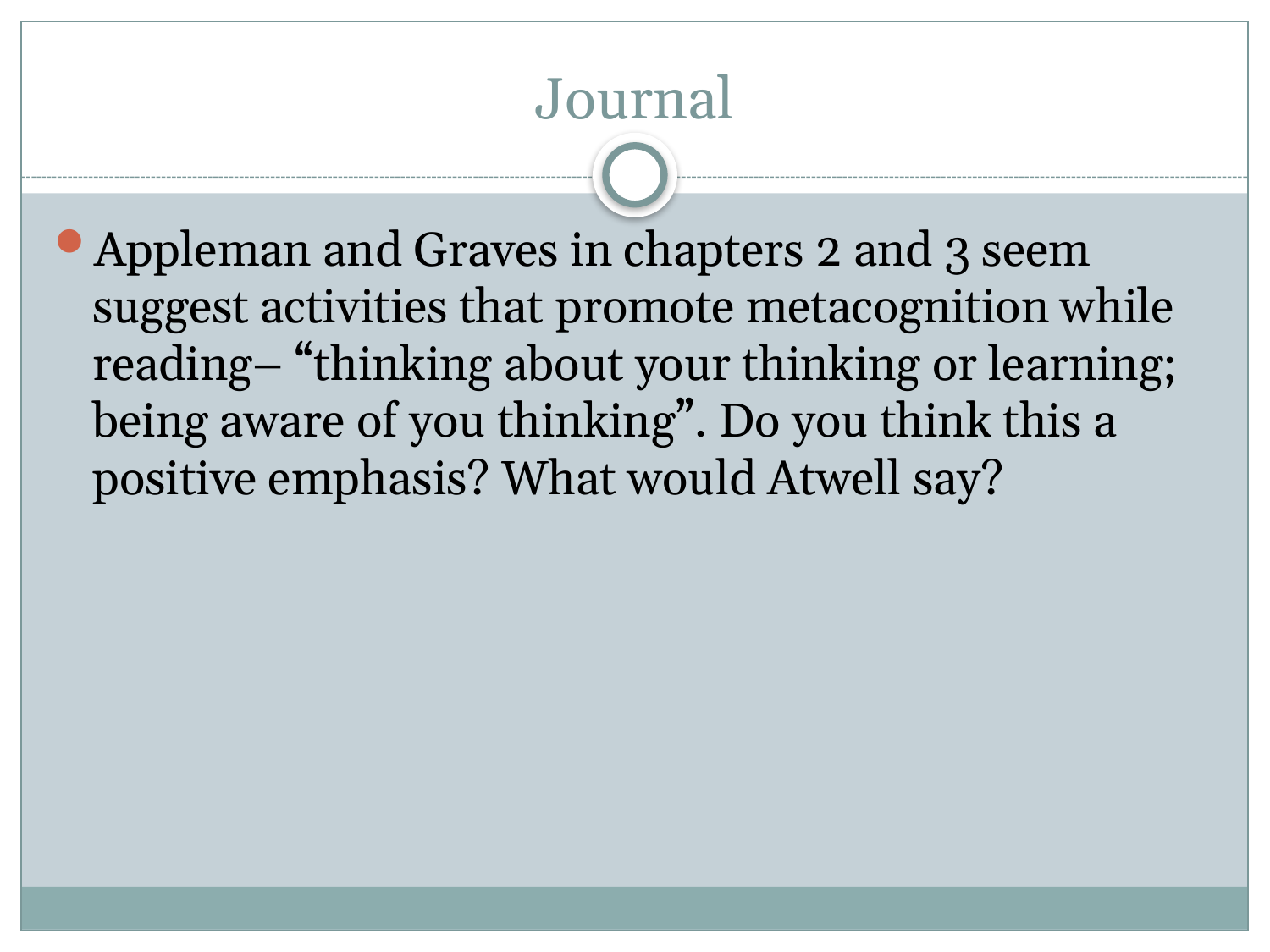

# Journal
Appleman and Graves in chapters 2 and 3 seem suggest activities that promote metacognition while reading– “thinking about your thinking or learning; being aware of you thinking”. Do you think this a positive emphasis? What would Atwell say?